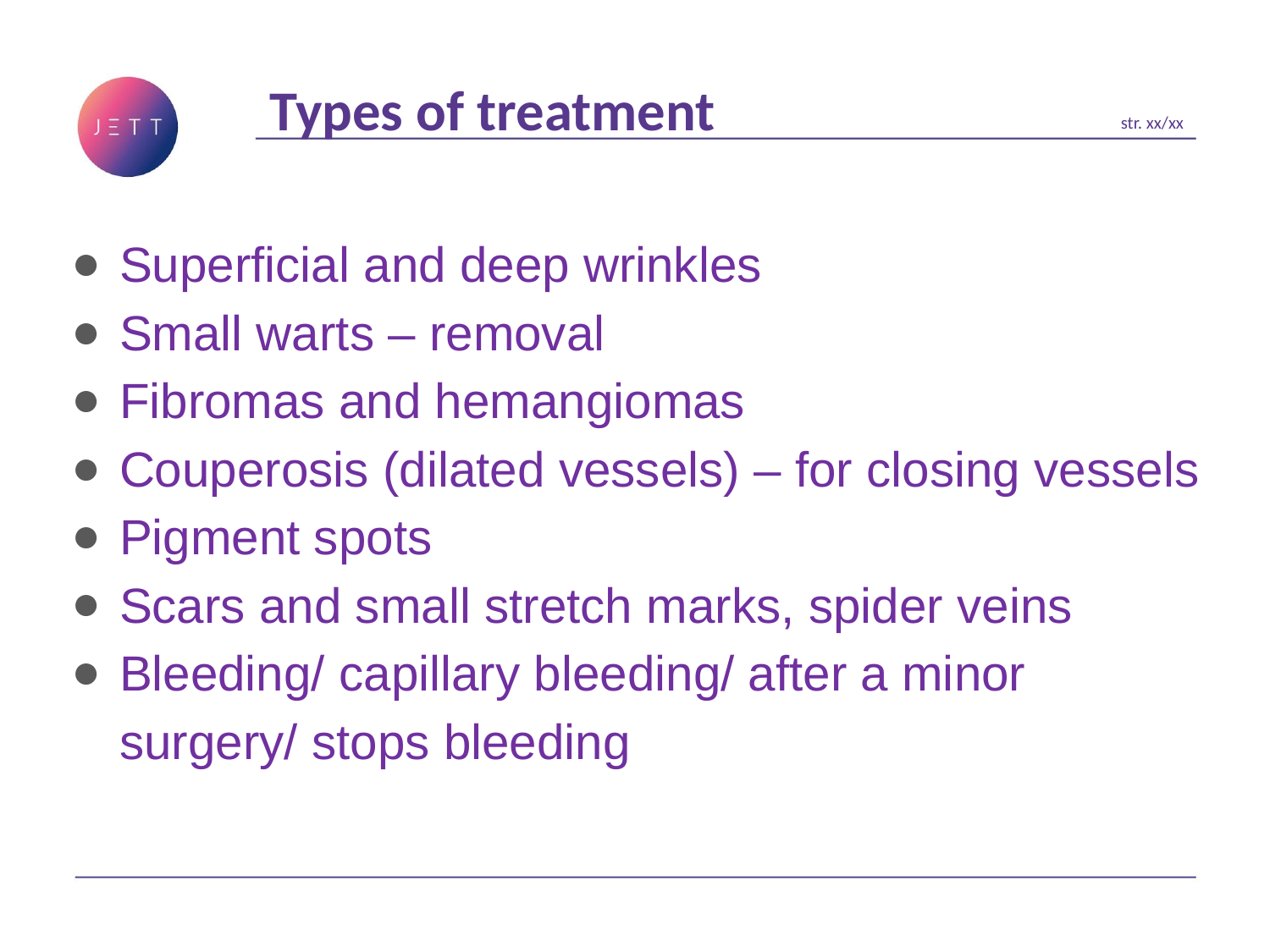

Types of treatment
str. xx/xx
Superficial and deep wrinkles
Small warts – removal
Fibromas and hemangiomas
Couperosis (dilated vessels) – for closing vessels
Pigment spots
Scars and small stretch marks, spider veins
Bleeding/ capillary bleeding/ after a minor surgery/ stops bleeding